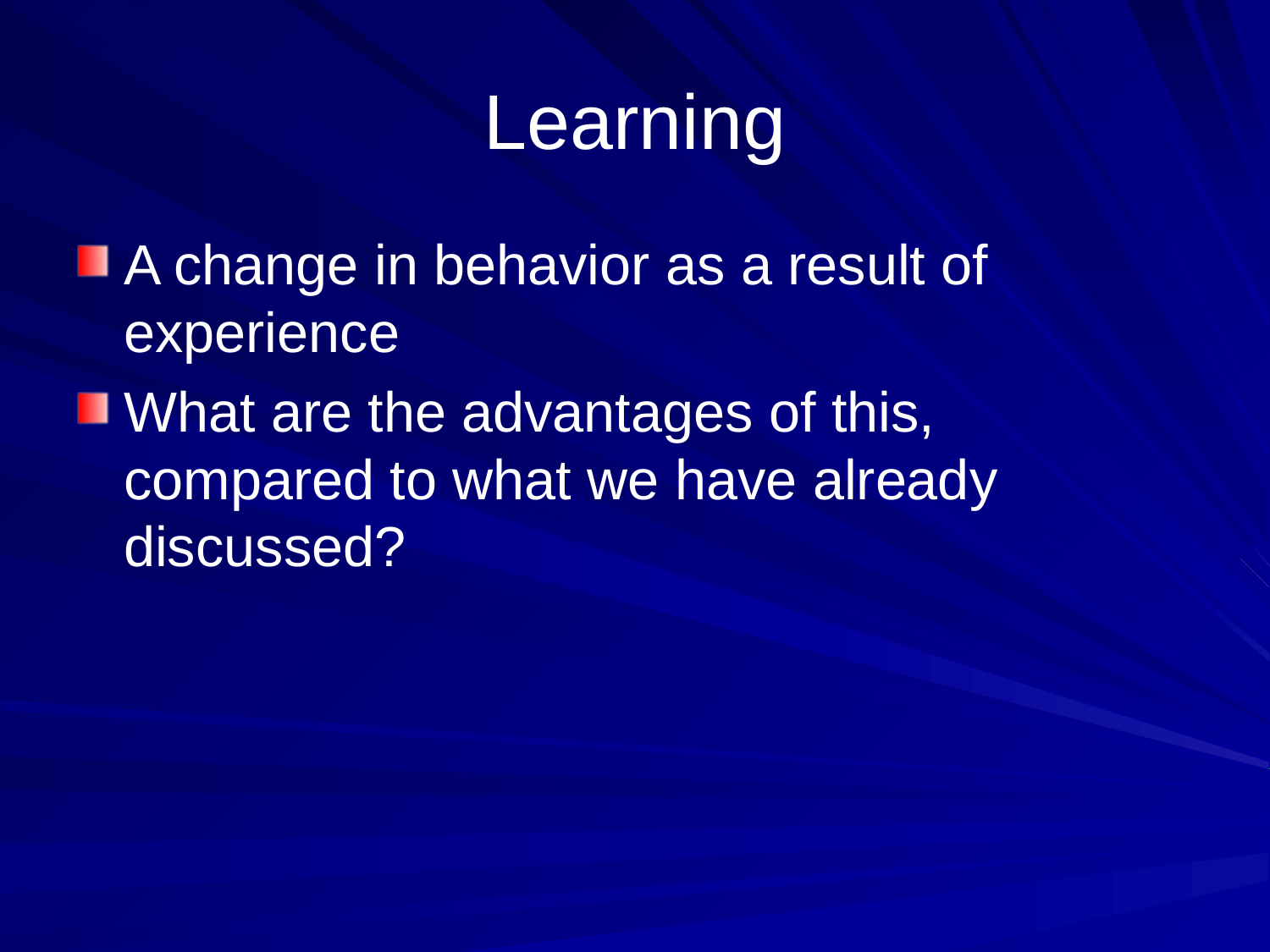

# Learning
A change in behavior as a result of experience
What are the advantages of this, compared to what we have already discussed?